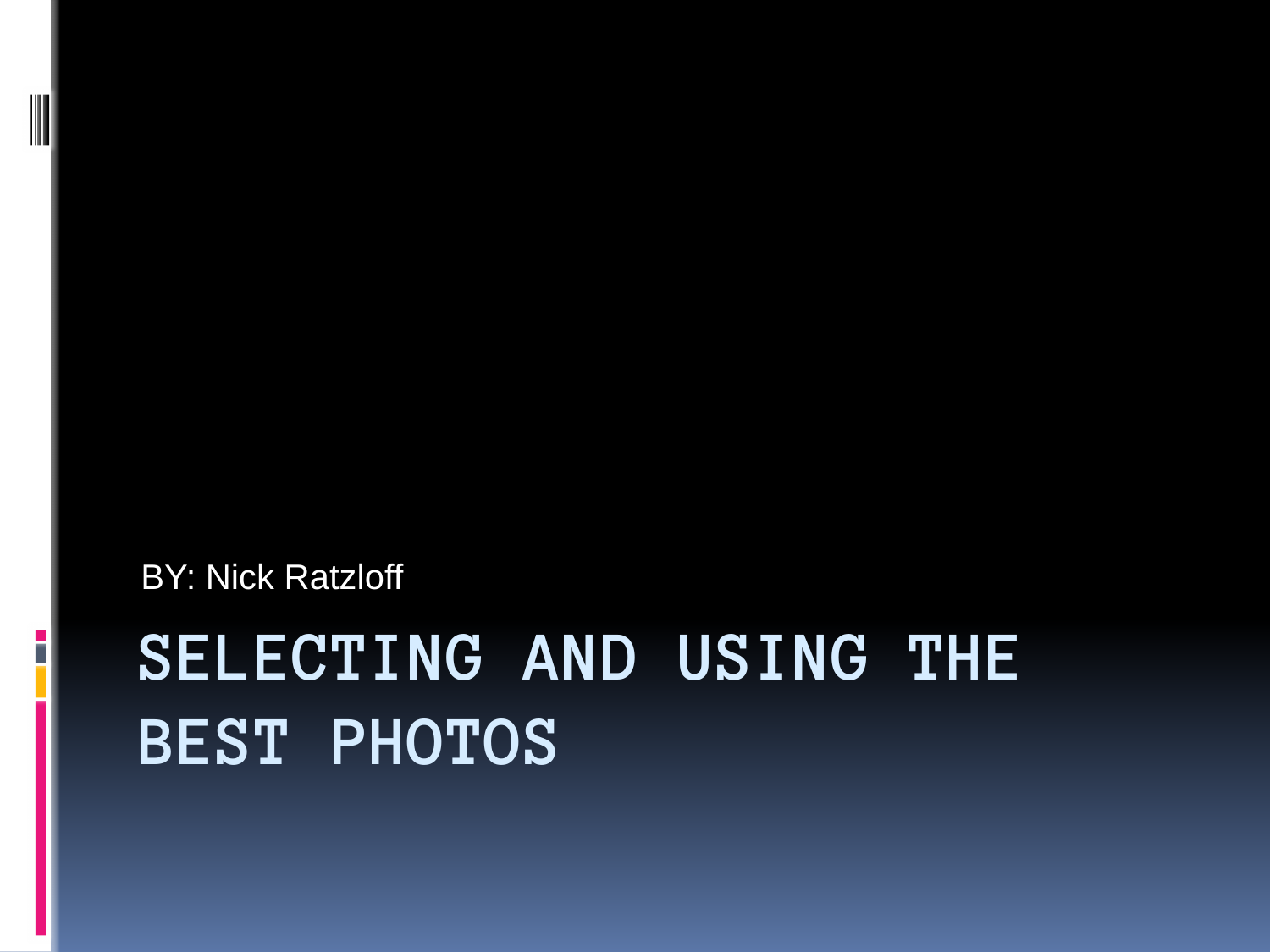

BY: Nick Ratzloff
# Selecting and using the best photos